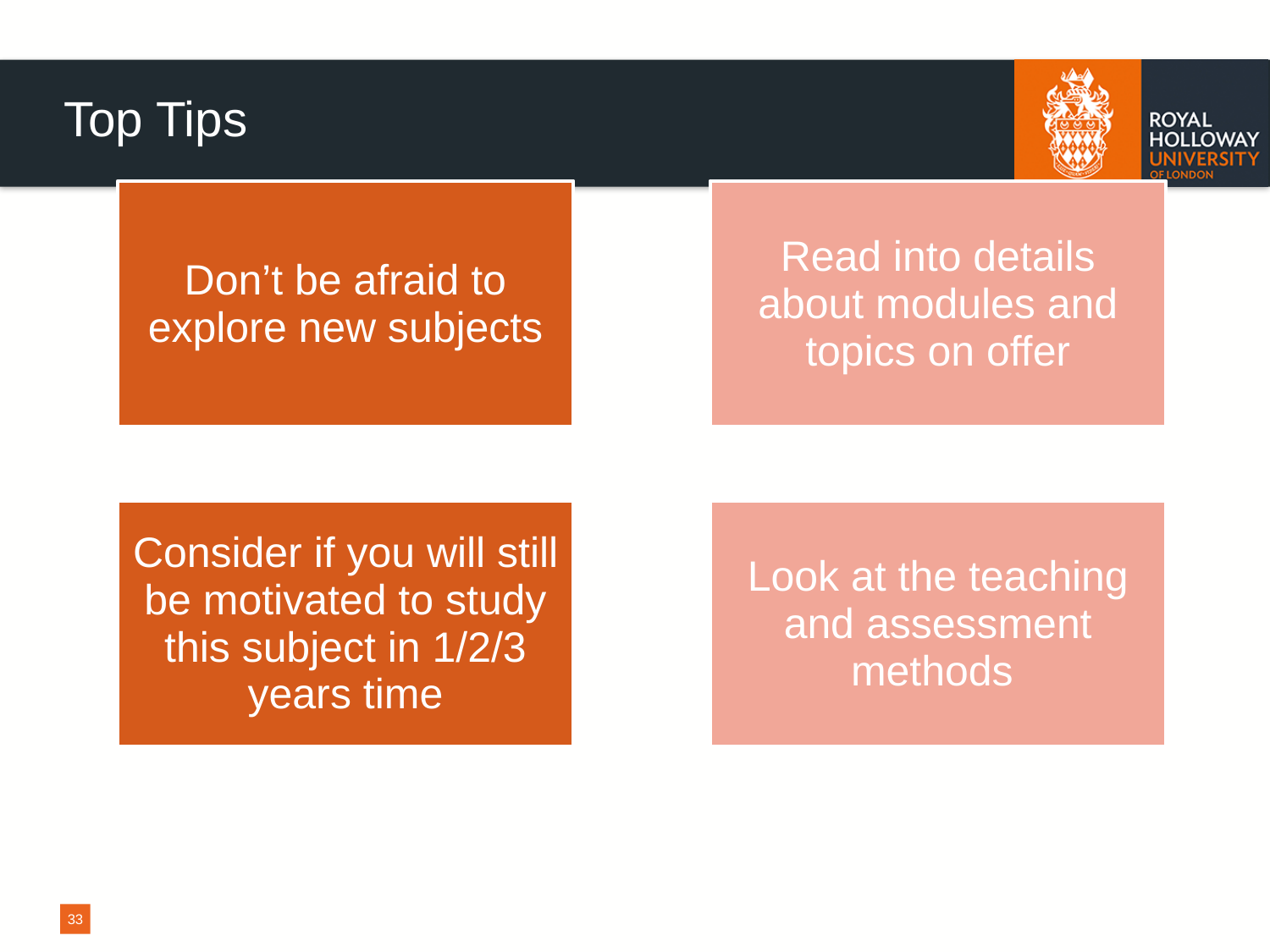

# Top Tips
Don’t be afraid to explore new subjects
Read into details about modules and topics on offer
Consider if you will still be motivated to study this subject in 1/2/3 years time
Look at the teaching and assessment methods